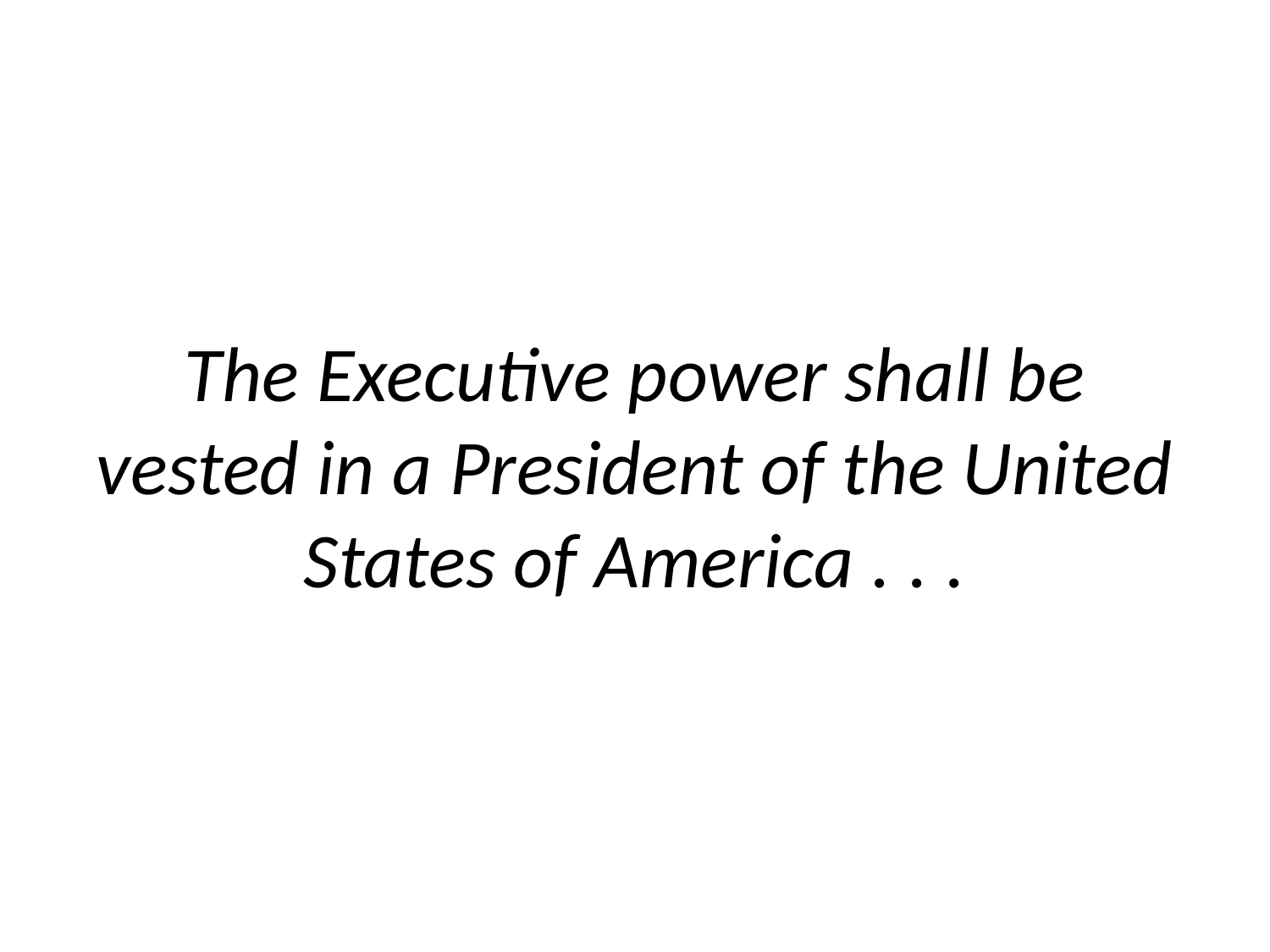

# The Executive power shall be vested in a President of the United States of America . . .